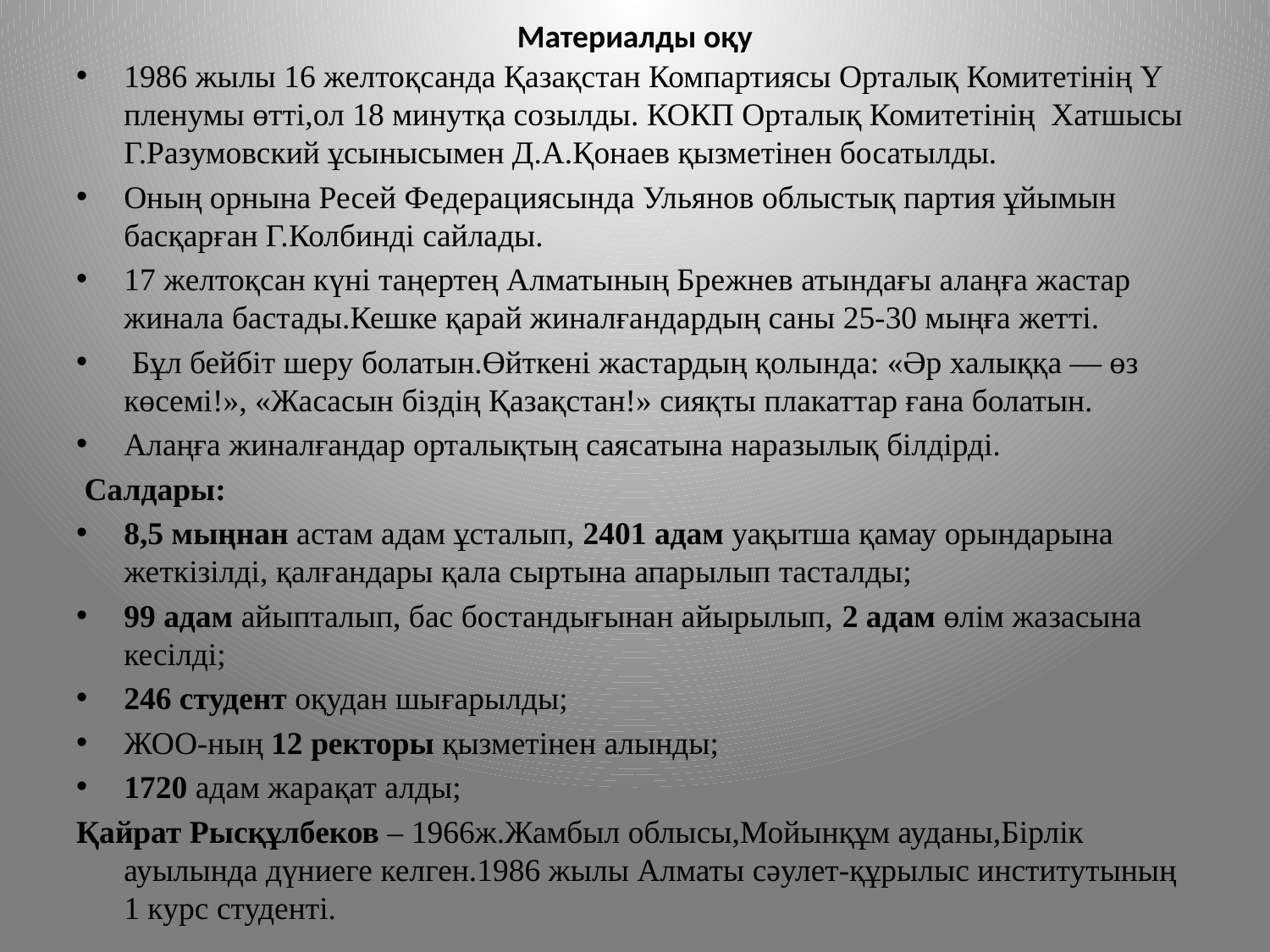

# Материалды оқу
1986 жылы 16 желтоқсанда Қазақстан Компартиясы Орталық Комитетінің Ү пленумы өтті,ол 18 минутқа созылды. КОКП Орталық Комитетінің  Хатшысы Г.Разумовский ұсынысымен Д.А.Қонаев қызметінен босатылды.
Оның орнына Ресей Федерациясында Ульянов облыстық партия ұйымын басқарған Г.Колбинді сайлады.
17 желтоқсан күні таңертең Алматының Брежнев атындағы алаңға жастар жинала бастады.Кешке қарай жиналғандардың саны 25-30 мыңға жетті.
 Бұл бейбіт шеру болатын.Өйткені жастардың қолында: «Әр халыққа — өз көсемі!», «Жасасын біздің Қазақстан!» сияқты плакаттар ғана болатын.
Алаңға жиналғандар орталықтың саясатына наразылық білдірді.
 Салдары:
8,5 мыңнан астам адам ұсталып, 2401 адам уақытша қамау орындарына жеткізілді, қалғандары қала сыртына апарылып тасталды;
99 адам айыпталып, бас бостандығынан айырылып, 2 адам өлім жазасына кесілді;
246 студент оқудан шығарылды;
ЖОО-ның 12 ректоры қызметінен алынды;
1720 адам жарақат алды;
Қайрат Рысқұлбеков – 1966ж.Жамбыл облысы,Мойынқұм ауданы,Бірлік ауылында дүниеге келген.1986 жылы Алматы сәулет-құрылыс институтының 1 курс студенті.